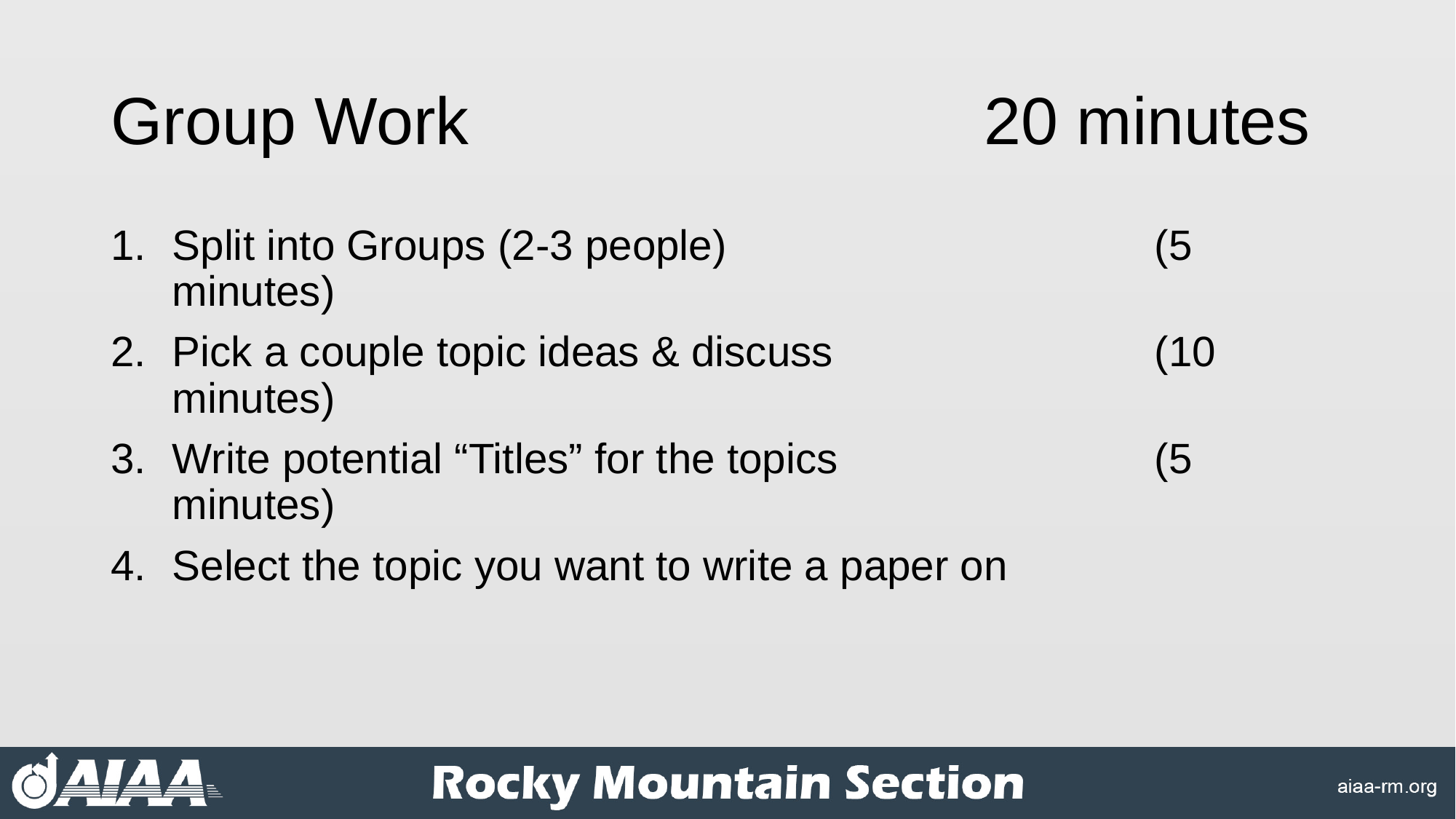

# Group Work					20 minutes
Split into Groups (2-3 people)				(5 minutes)
Pick a couple topic ideas & discuss			(10 minutes)
Write potential “Titles” for the topics 			(5 minutes)
Select the topic you want to write a paper on